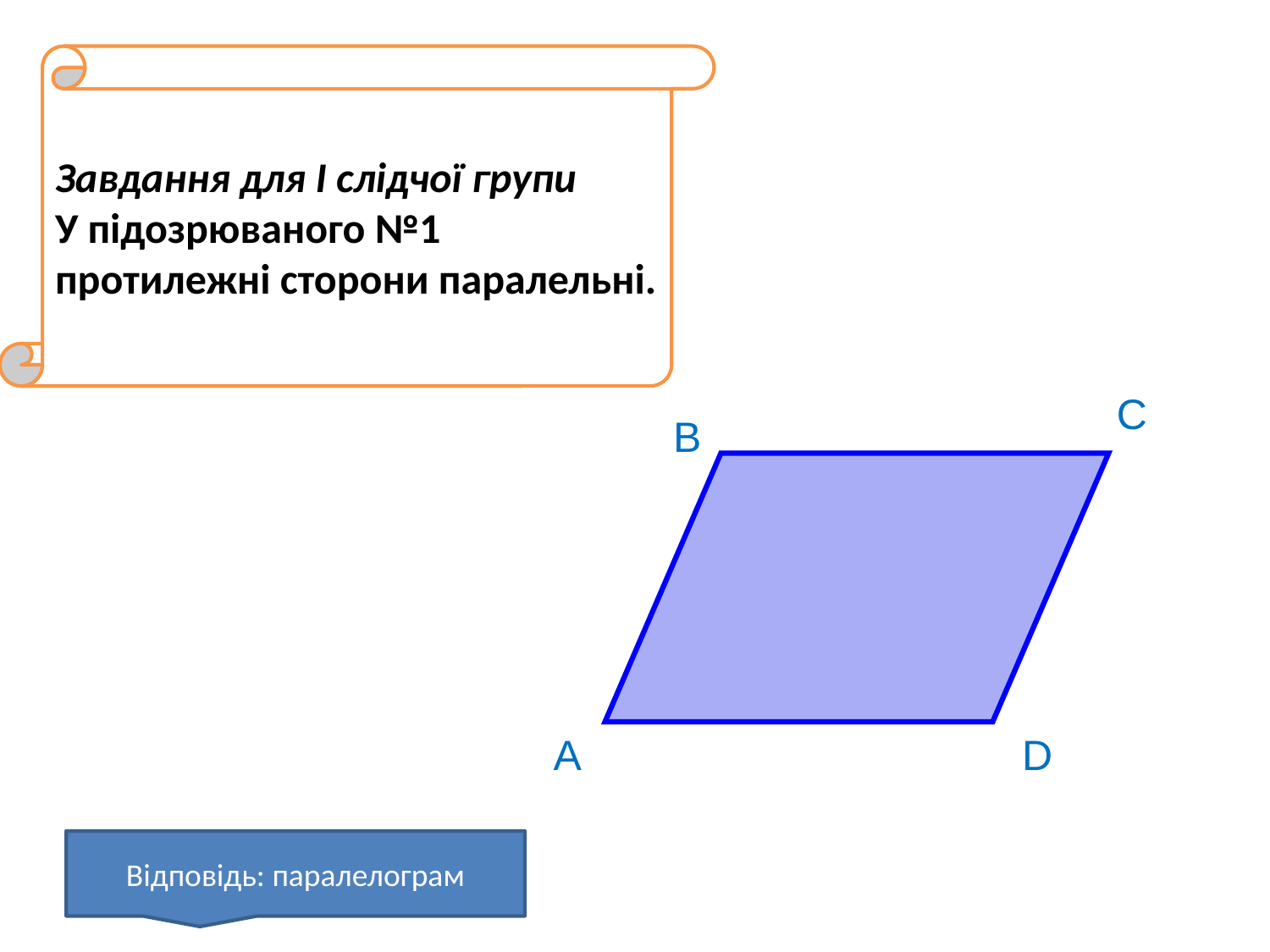

Завдання для І слідчої групи
У підозрюваного №1 протилежні сторони паралельні.
C
B

   A
D
Відповідь: паралелограм